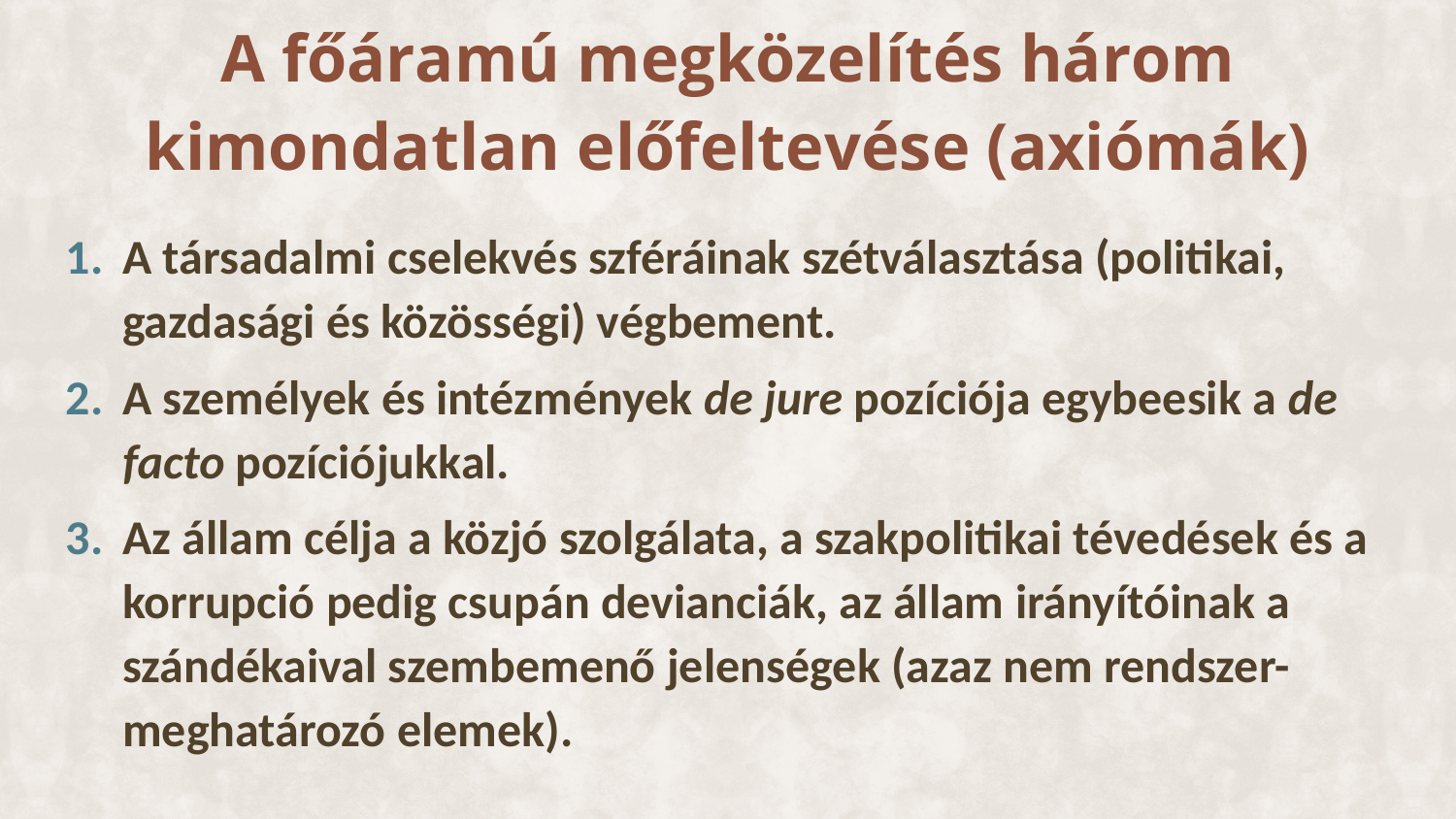

A főáramú megközelítés három kimondatlan előfeltevése (axiómák)
A társadalmi cselekvés szféráinak szétválasztása (politikai, gazdasági és közösségi) végbement.
A személyek és intézmények de jure pozíciója egybeesik a de facto pozíciójukkal.
Az állam célja a közjó szolgálata, a szakpolitikai tévedések és a korrupció pedig csupán devianciák, az állam irányítóinak a szándékaival szembemenő jelenségek (azaz nem rendszer-meghatározó elemek).